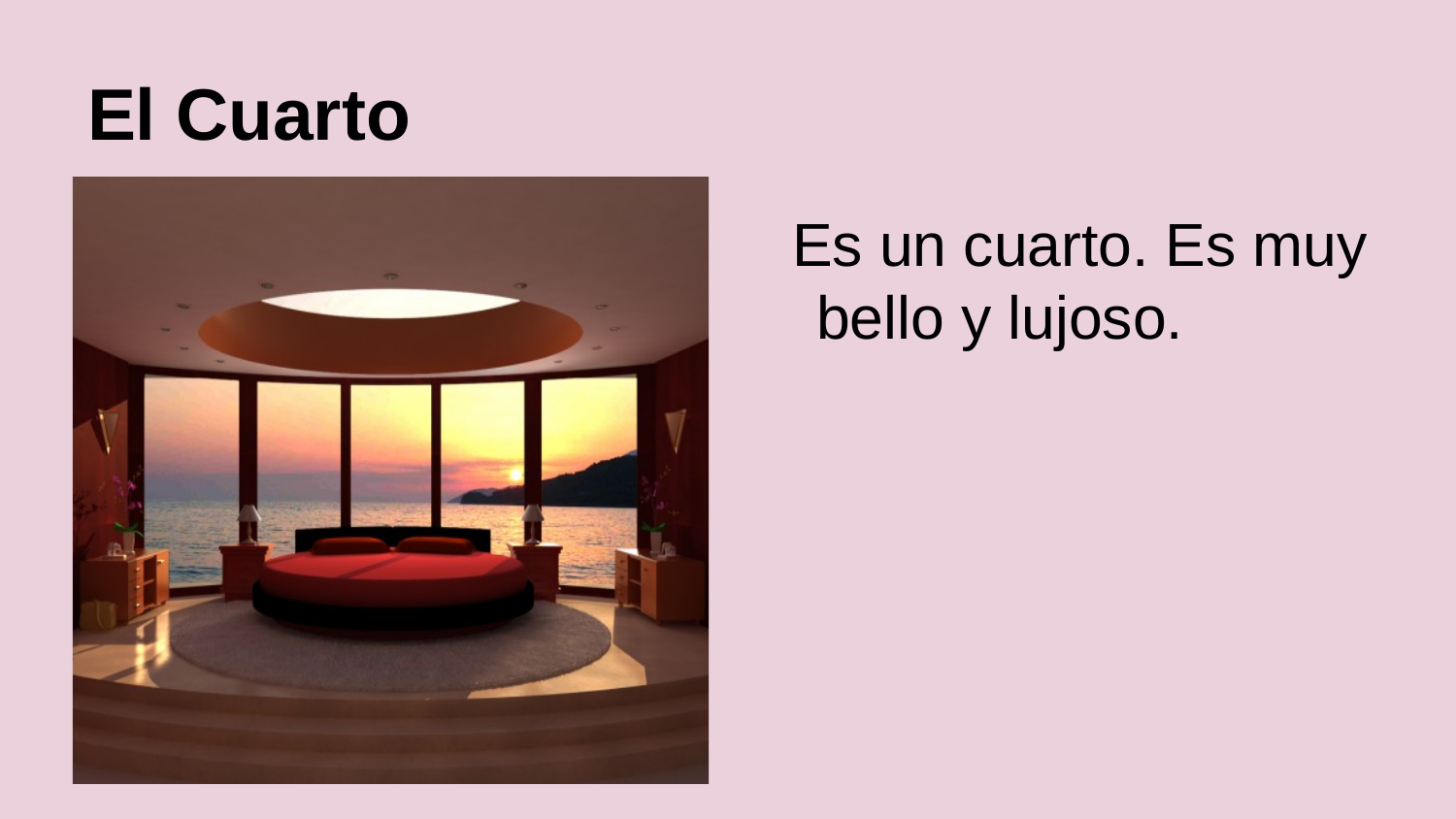

# El Cuarto

Es un cuarto. Es muy bello y lujoso.